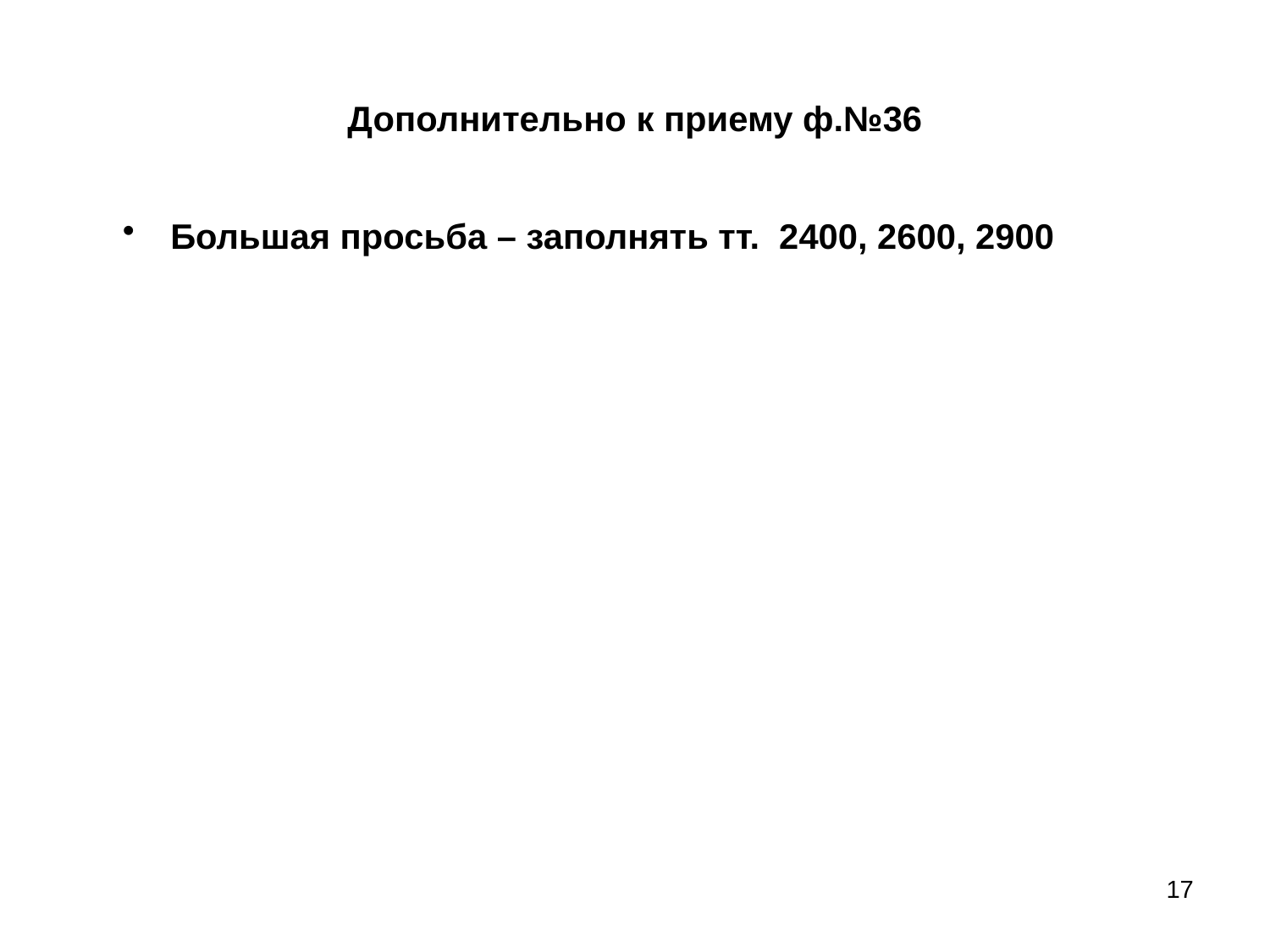

# Дополнительно к приему ф.№36
Большая просьба – заполнять тт.  2400, 2600, 2900
17